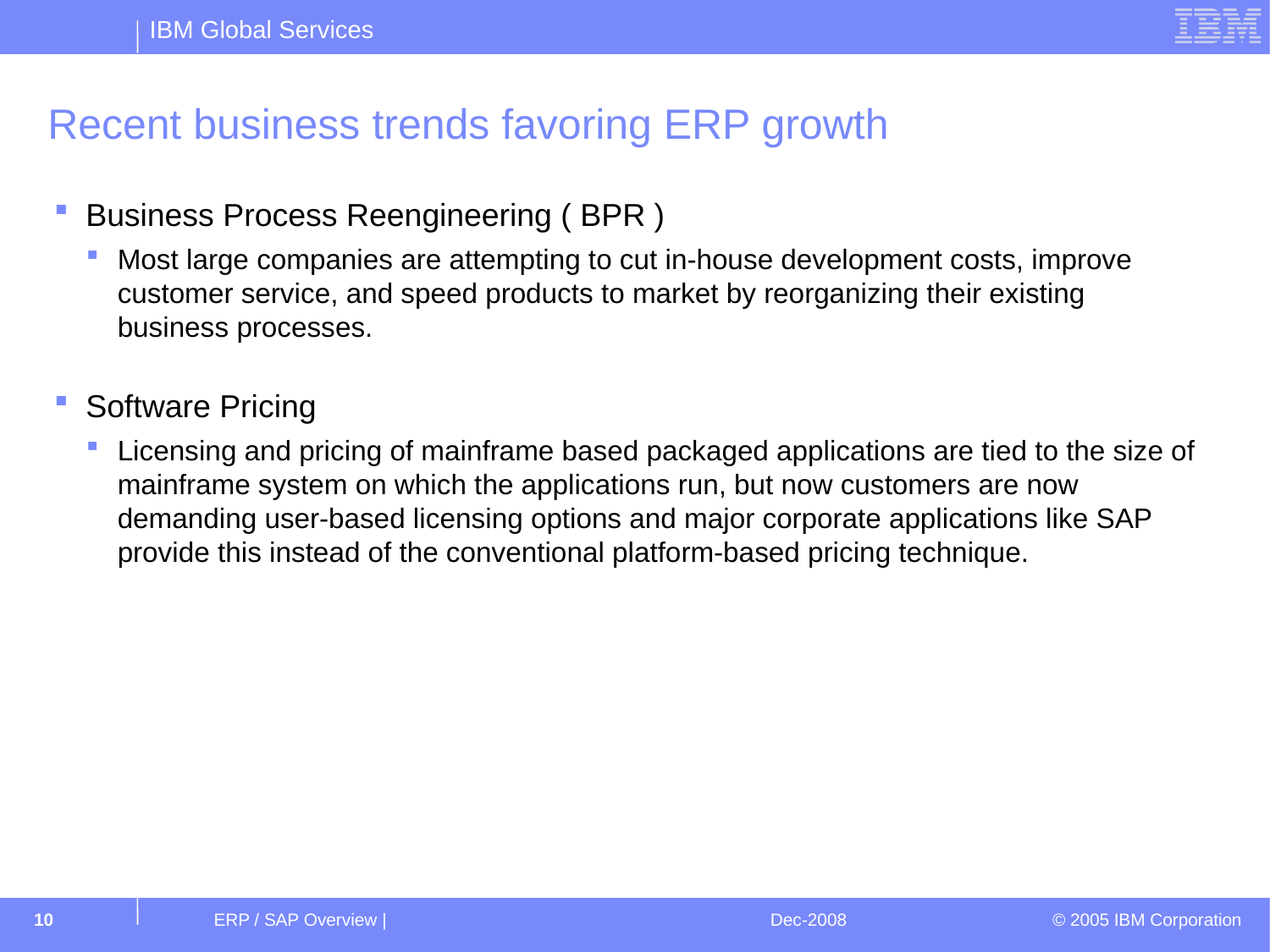

# Recent business trends favoring ERP growth
Business Process Reengineering ( BPR )
Most large companies are attempting to cut in-house development costs, improve customer service, and speed products to market by reorganizing their existing business processes.
Software Pricing
Licensing and pricing of mainframe based packaged applications are tied to the size of mainframe system on which the applications run, but now customers are now demanding user-based licensing options and major corporate applications like SAP provide this instead of the conventional platform-based pricing technique.
10
ERP / SAP Overview |
Dec-2008